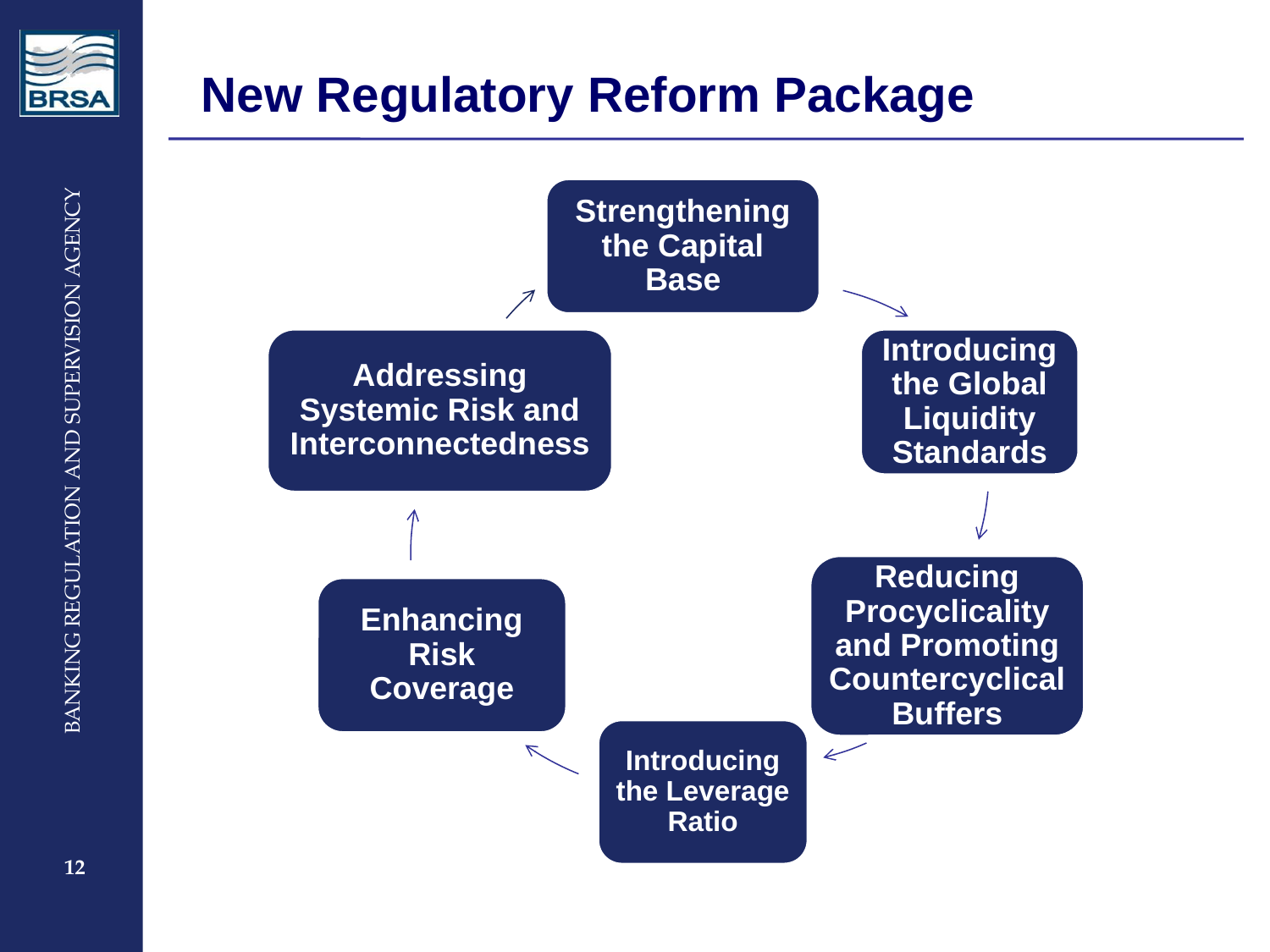

# New Regulatory Reform Package

Strengthening the Capital Base
Introducing the Global Liquidity Standards
Reducing Procyclicality and Promoting Countercyclical Buffers
Introducing the Leverage Ratio
Enhancing Risk Coverage
Addressing Systemic Risk and Interconnectedness